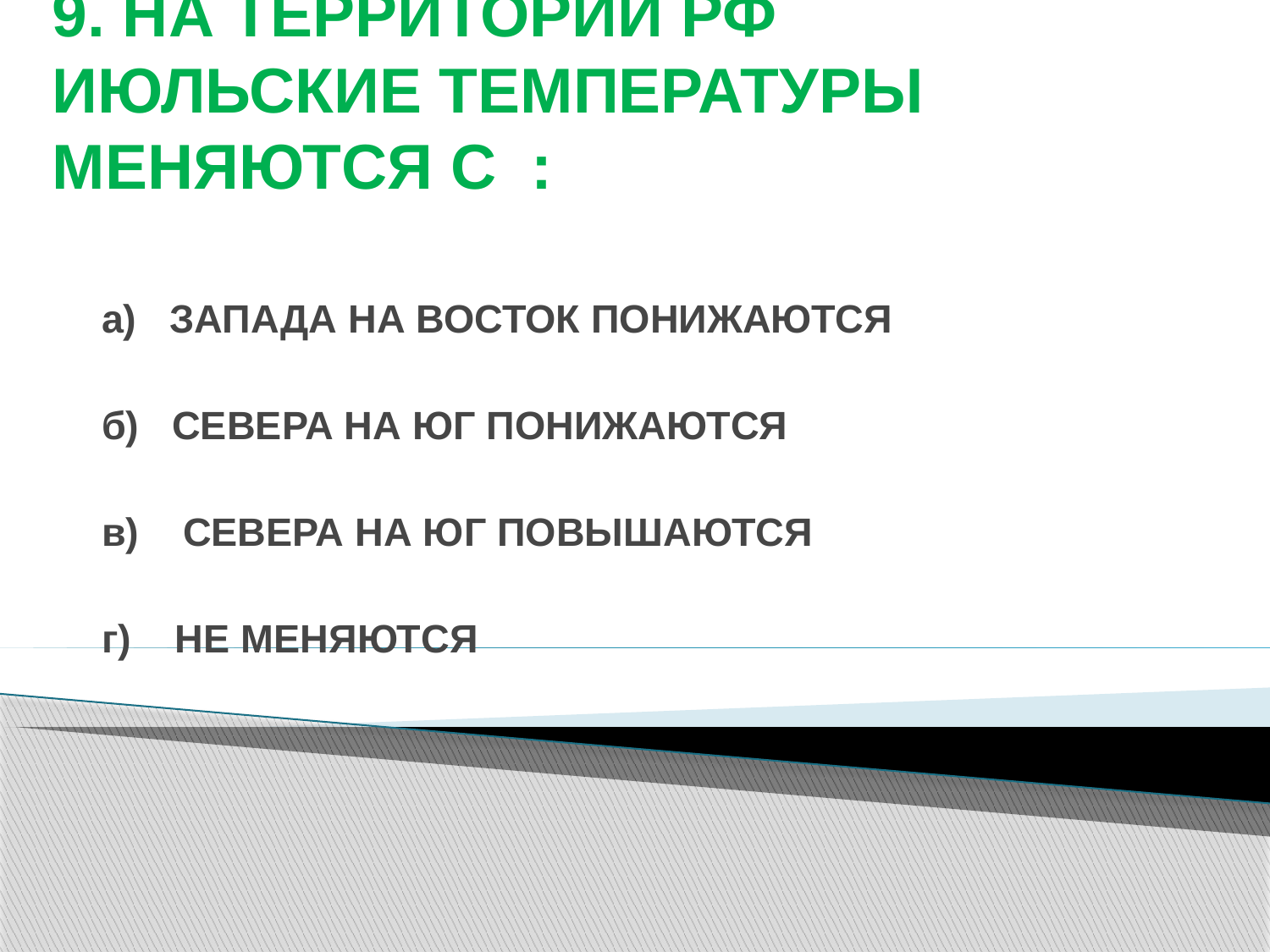

# 9. НА ТЕРРИТОРИИ РФ ИЮЛЬСКИЕ ТЕМПЕРАТУРЫ МЕНЯЮТСЯ С  :
а)   ЗАПАДА НА ВОСТОК ПОНИЖАЮТСЯ

б)   СЕВЕРА НА ЮГ ПОНИЖАЮТСЯ

в)    СЕВЕРА НА ЮГ ПОВЫШАЮТСЯ

г)    НЕ МЕНЯЮТСЯ